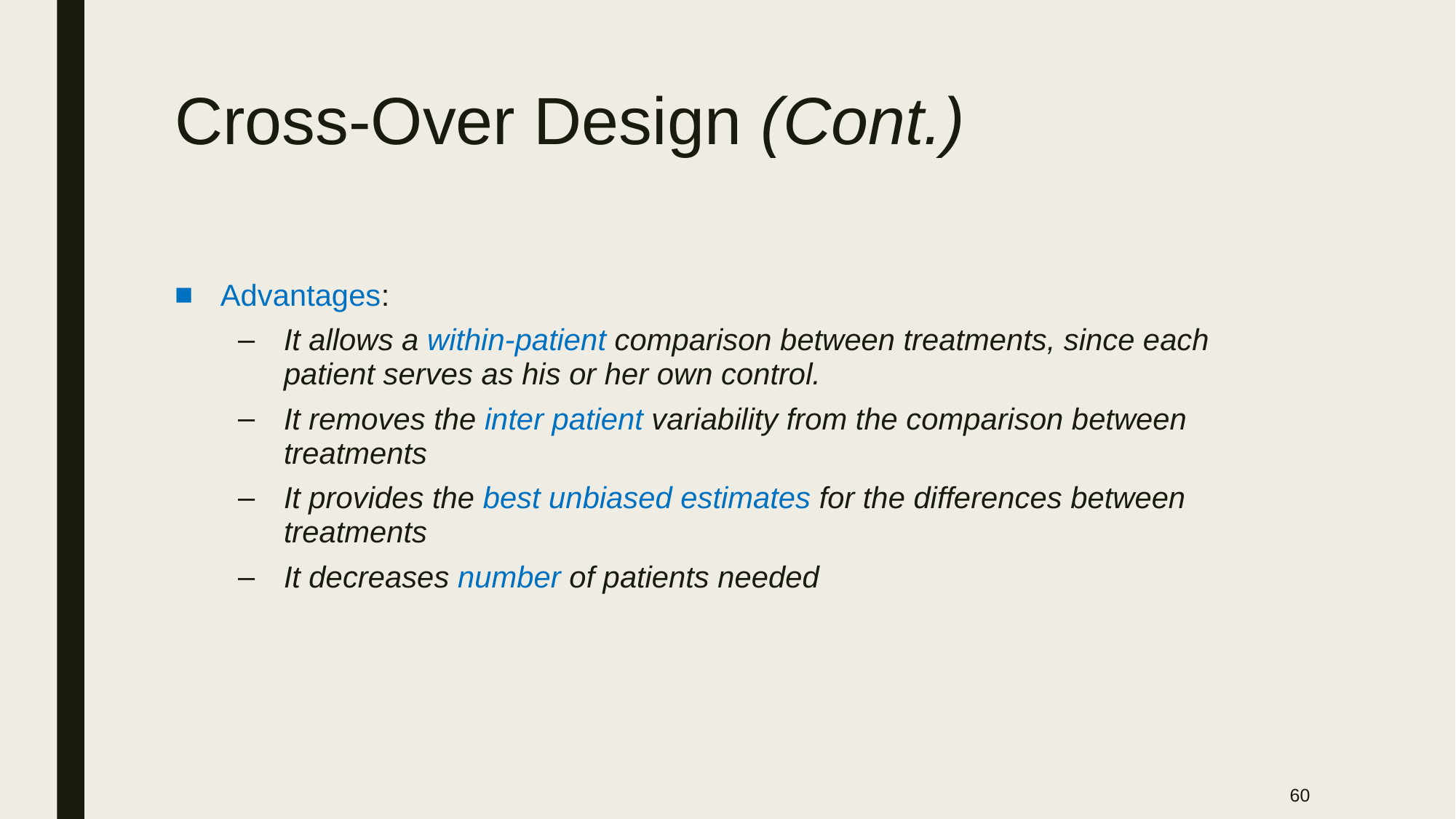

# Cross-Over Design (Cont.)
Advantages:
It allows a within-patient comparison between treatments, since each patient serves as his or her own control.
It removes the inter patient variability from the comparison between treatments
It provides the best unbiased estimates for the differences between treatments
It decreases number of patients needed

60